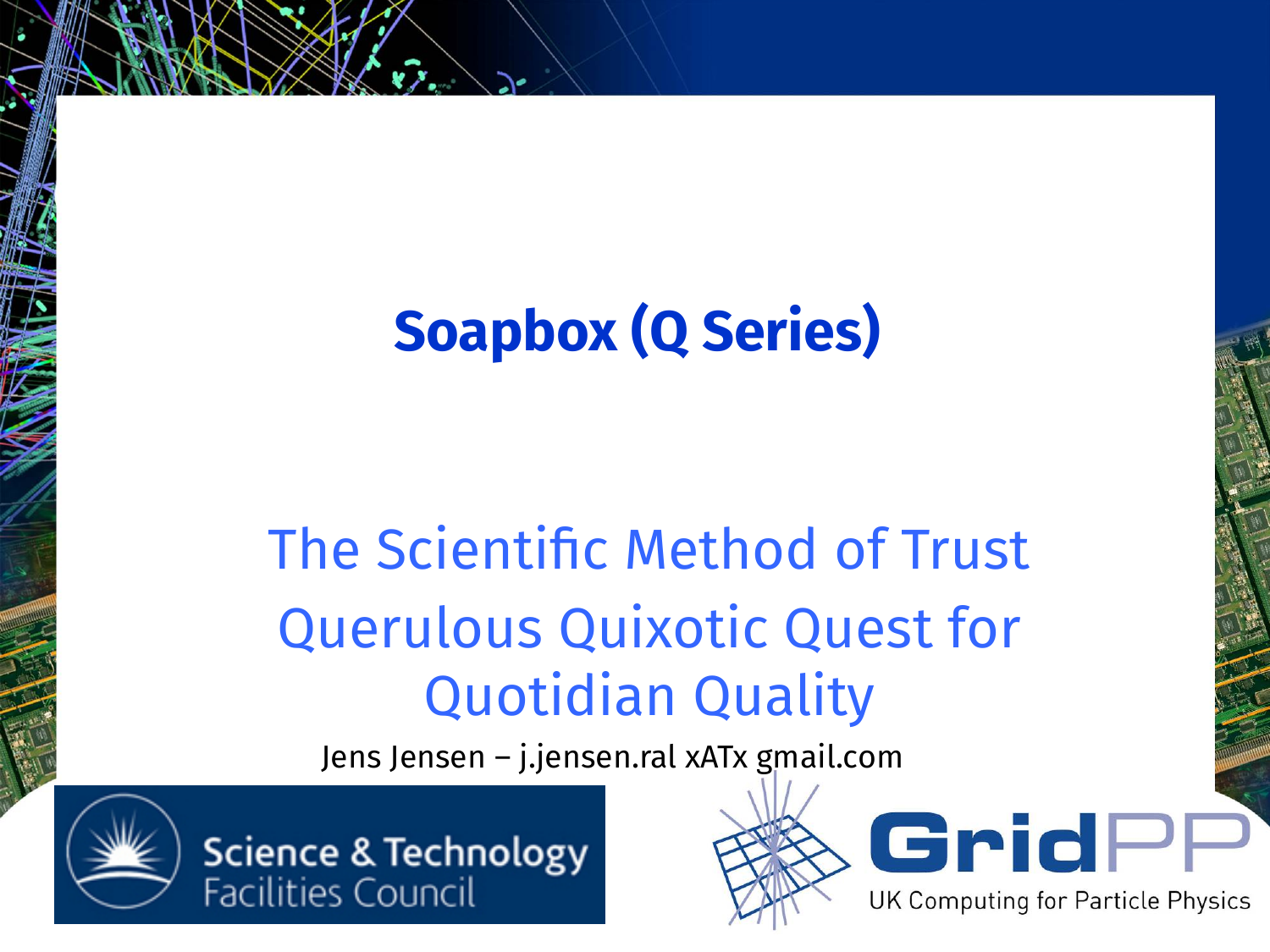

# Soapbox (Q Series)
The Scientific Method of Trust
Querulous Quixotic Quest for Quotidian Quality
Jens Jensen – j.jensen.ral xATx gmail.com